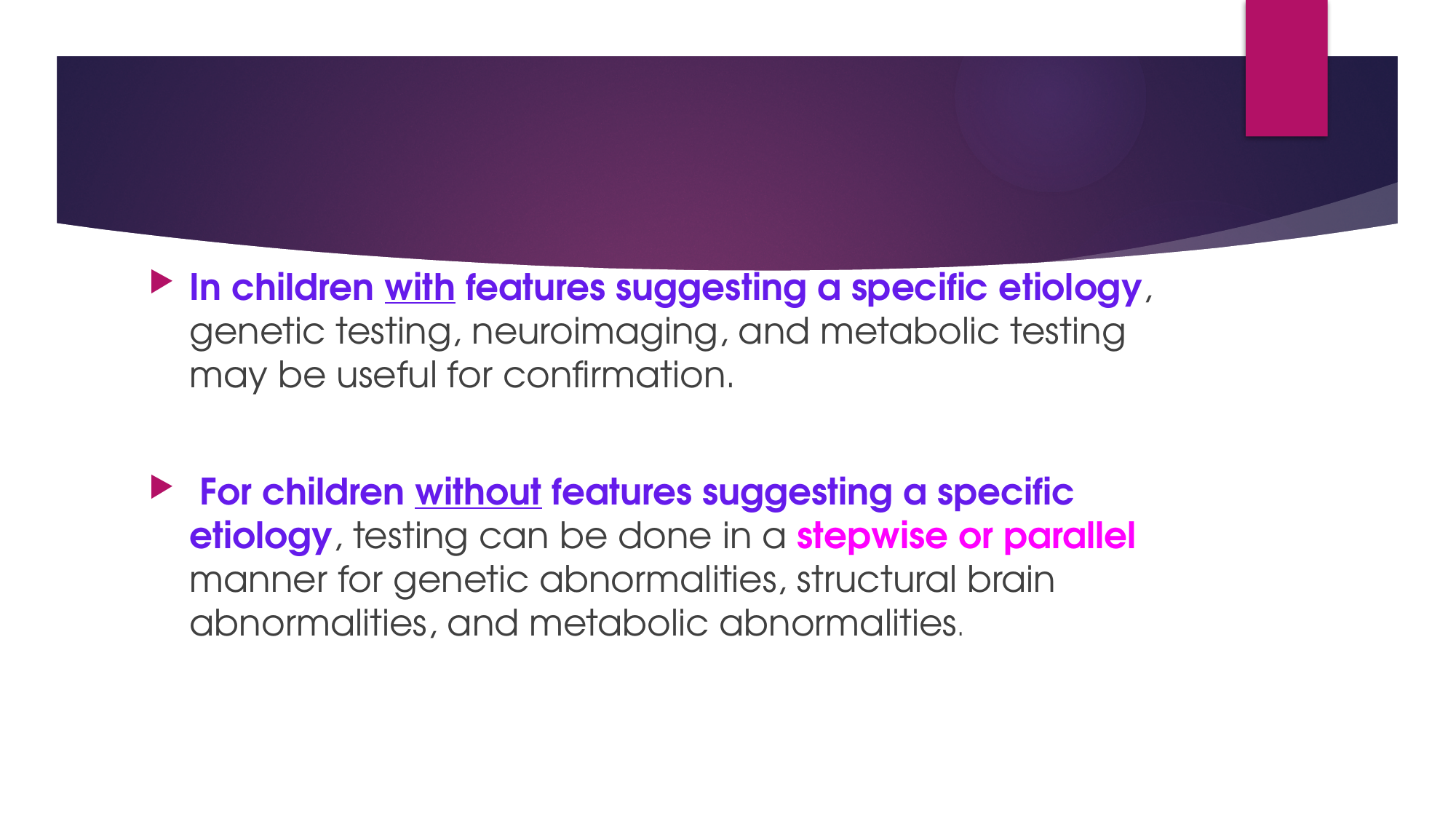

#
In children with features suggesting a specific etiology, genetic testing, neuroimaging, and metabolic testing may be useful for confirmation.

 For children without features suggesting a specific etiology, testing can be done in a stepwise or parallel manner for genetic abnormalities, structural brain abnormalities, and metabolic abnormalities.